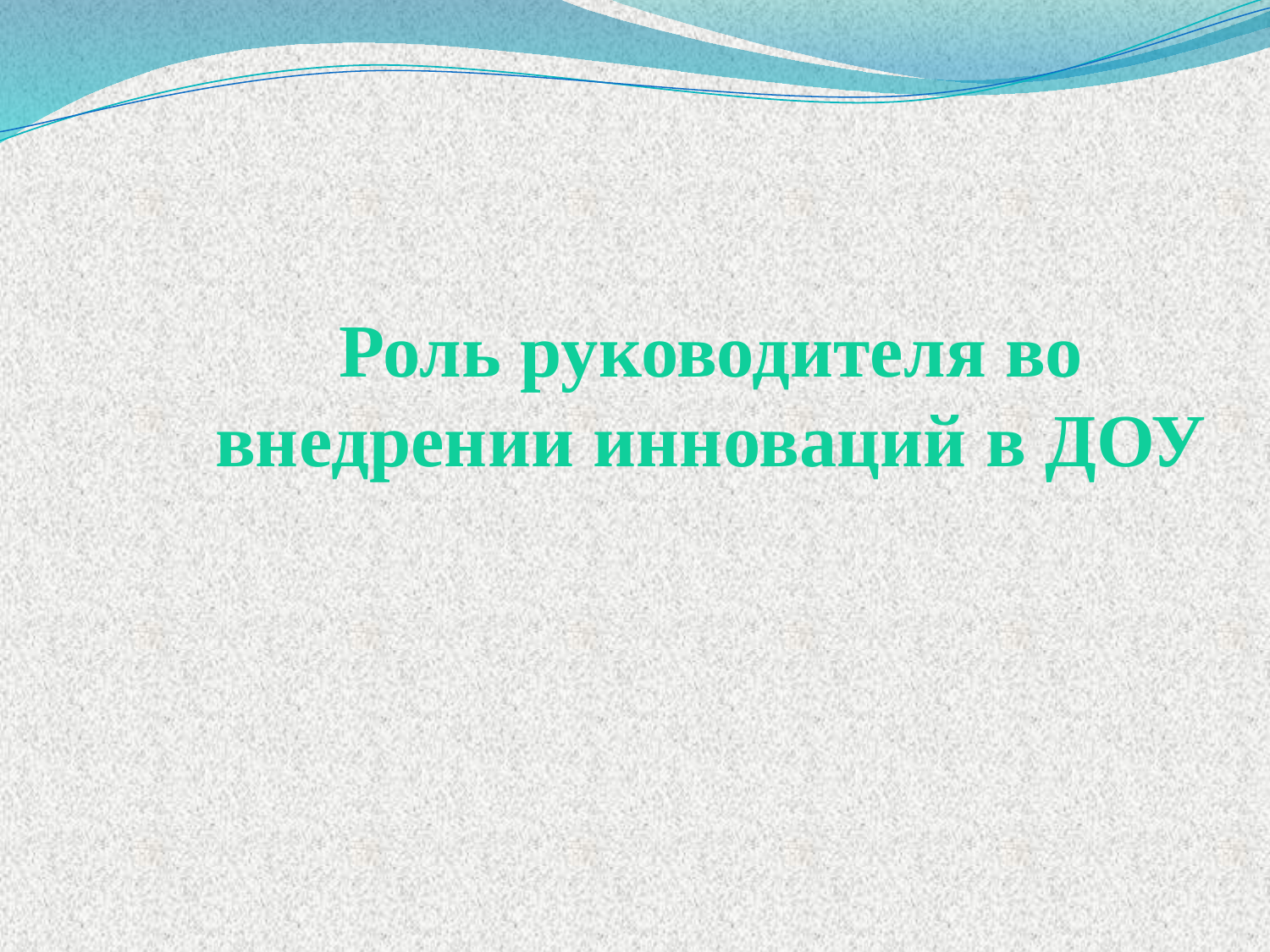

# Роль руководителя во внедрении инноваций в ДОУ